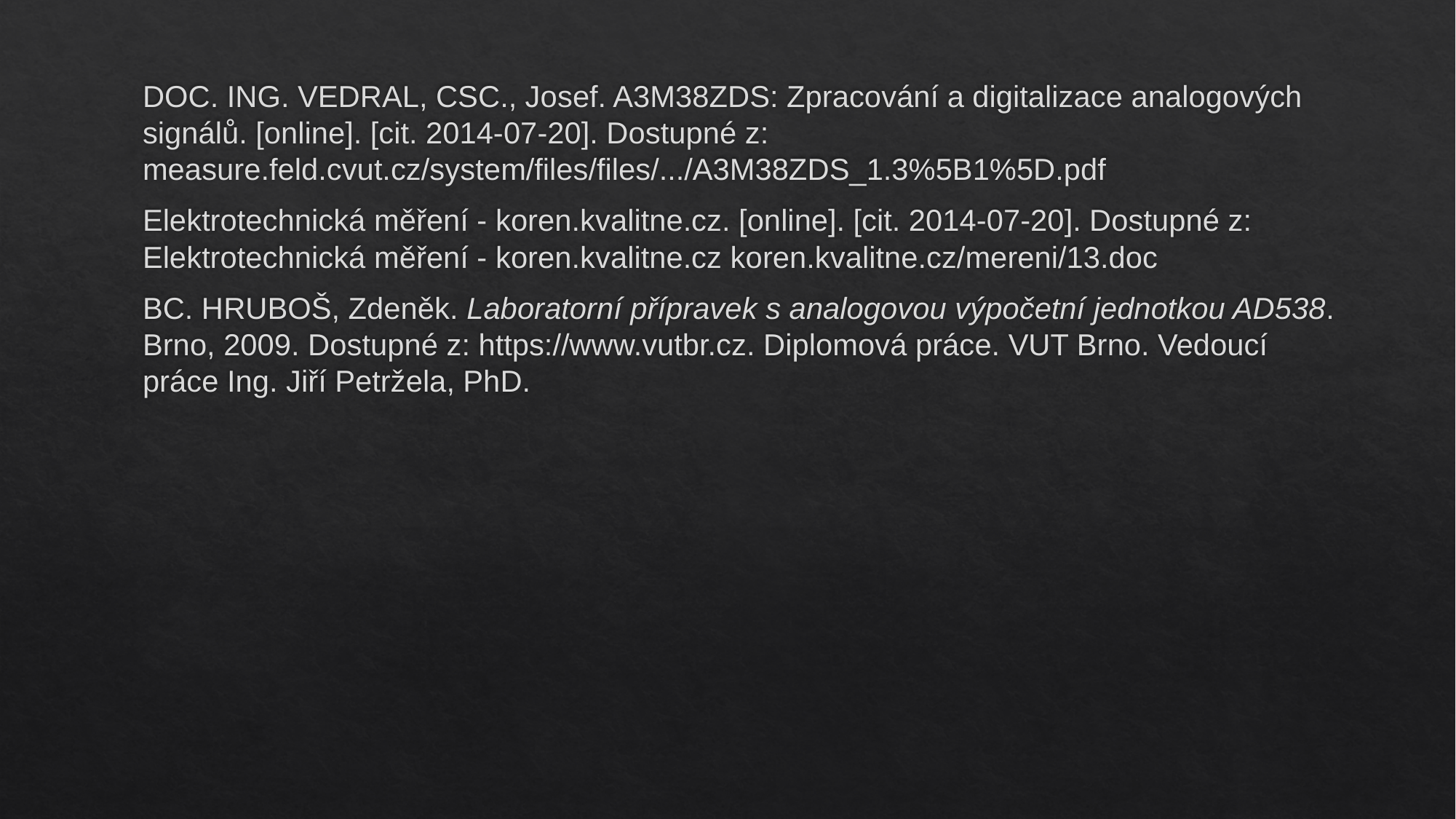

DOC. ING. VEDRAL, CSC., Josef. A3M38ZDS: Zpracování a digitalizace analogových signálů. [online]. [cit. 2014-07-20]. Dostupné z: measure.feld.cvut.cz/system/files/files/.../A3M38ZDS_1.3%5B1%5D.pdf
Elektrotechnická měření - koren.kvalitne.cz. [online]. [cit. 2014-07-20]. Dostupné z: Elektrotechnická měření - koren.kvalitne.cz koren.kvalitne.cz/mereni/13.doc
BC. HRUBOŠ, Zdeněk. Laboratorní přípravek s analogovou výpočetní jednotkou AD538. Brno, 2009. Dostupné z: https://www.vutbr.cz. Diplomová práce. VUT Brno. Vedoucí práce Ing. Jiří Petržela, PhD.